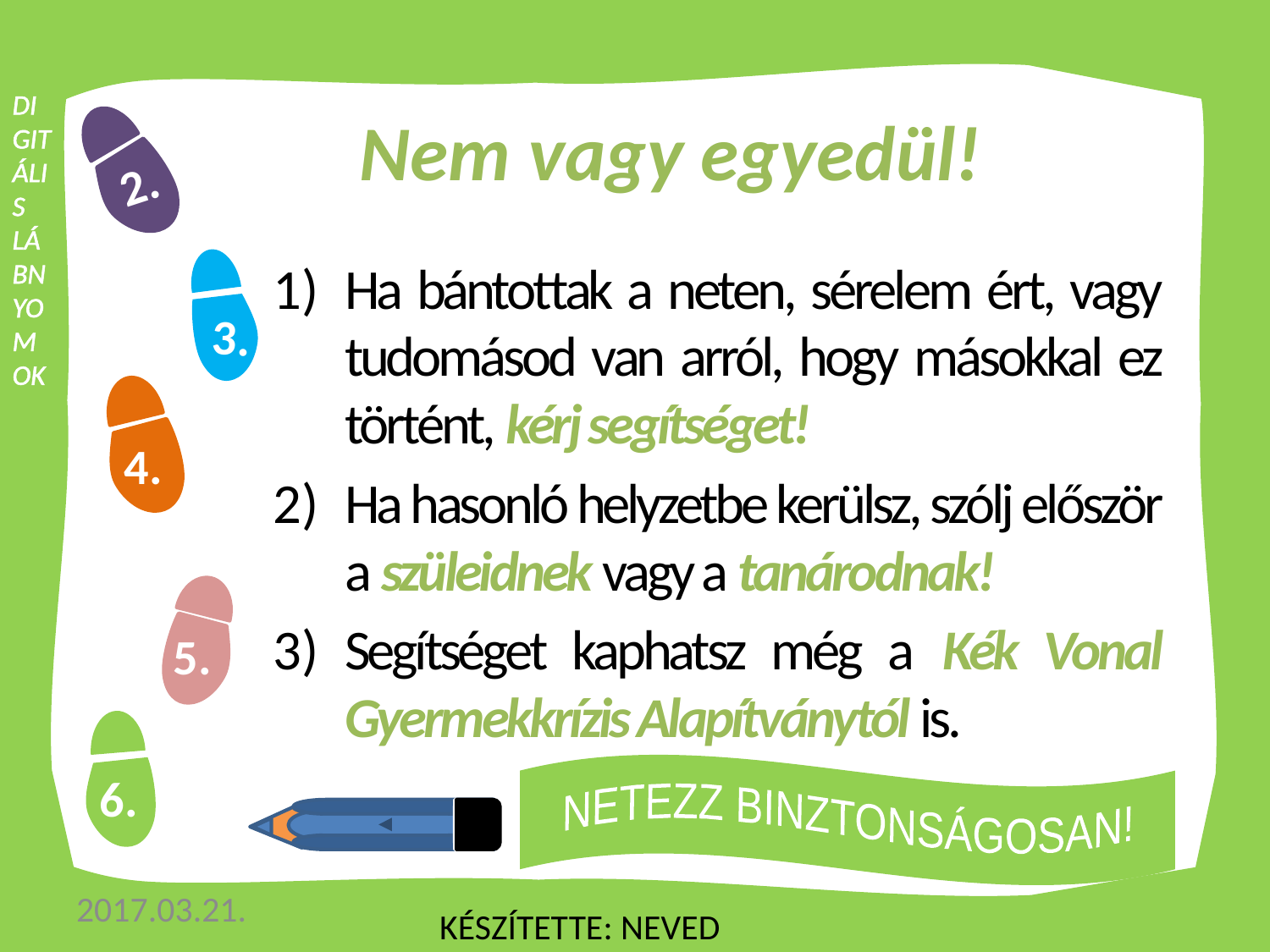

DIGITÁLIS LÁBNYOMOK
# Nem vagy egyedül!
Ha bántottak a neten, sérelem ért, vagy tudomásod van arról, hogy másokkal ez történt, kérj segítséget!
Ha hasonló helyzetbe kerülsz, szólj először a szüleidnek vagy a tanárodnak!
Segítséget kaphatsz még a Kék Vonal Gyermekkrízis Alapítványtól is.

NETEZZ BINZTONSÁGOSAN!
2017.03.21.
6
KÉSZÍTETTE: NEVED